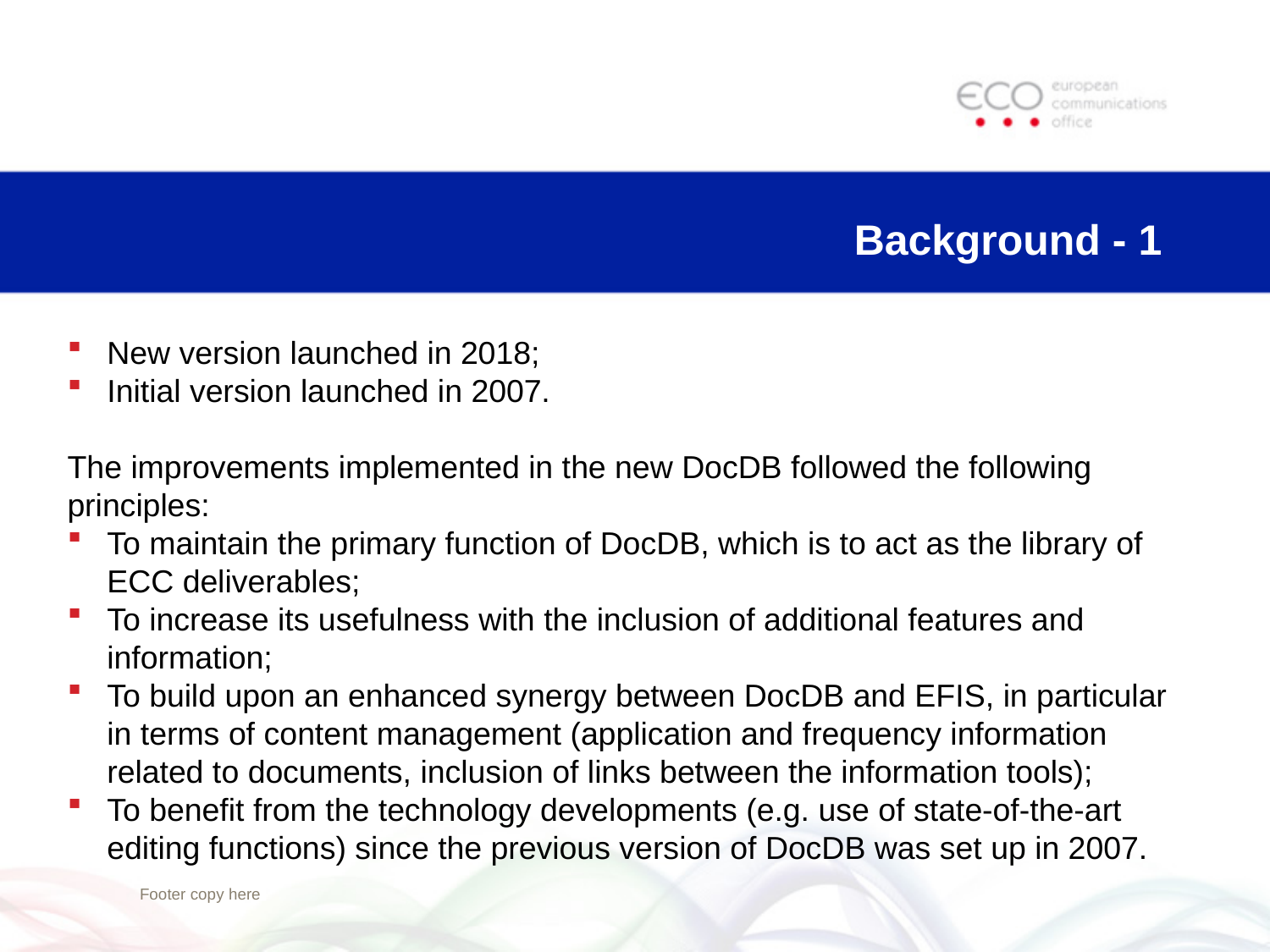

# Background - 1
New version launched in 2018;
Initial version launched in 2007.

The improvements implemented in the new DocDB followed the following principles:
To maintain the primary function of DocDB, which is to act as the library of ECC deliverables;
To increase its usefulness with the inclusion of additional features and information;
To build upon an enhanced synergy between DocDB and EFIS, in particular in terms of content management (application and frequency information related to documents, inclusion of links between the information tools);
To benefit from the technology developments (e.g. use of state-of-the-art editing functions) since the previous version of DocDB was set up in 2007.

Footer copy here